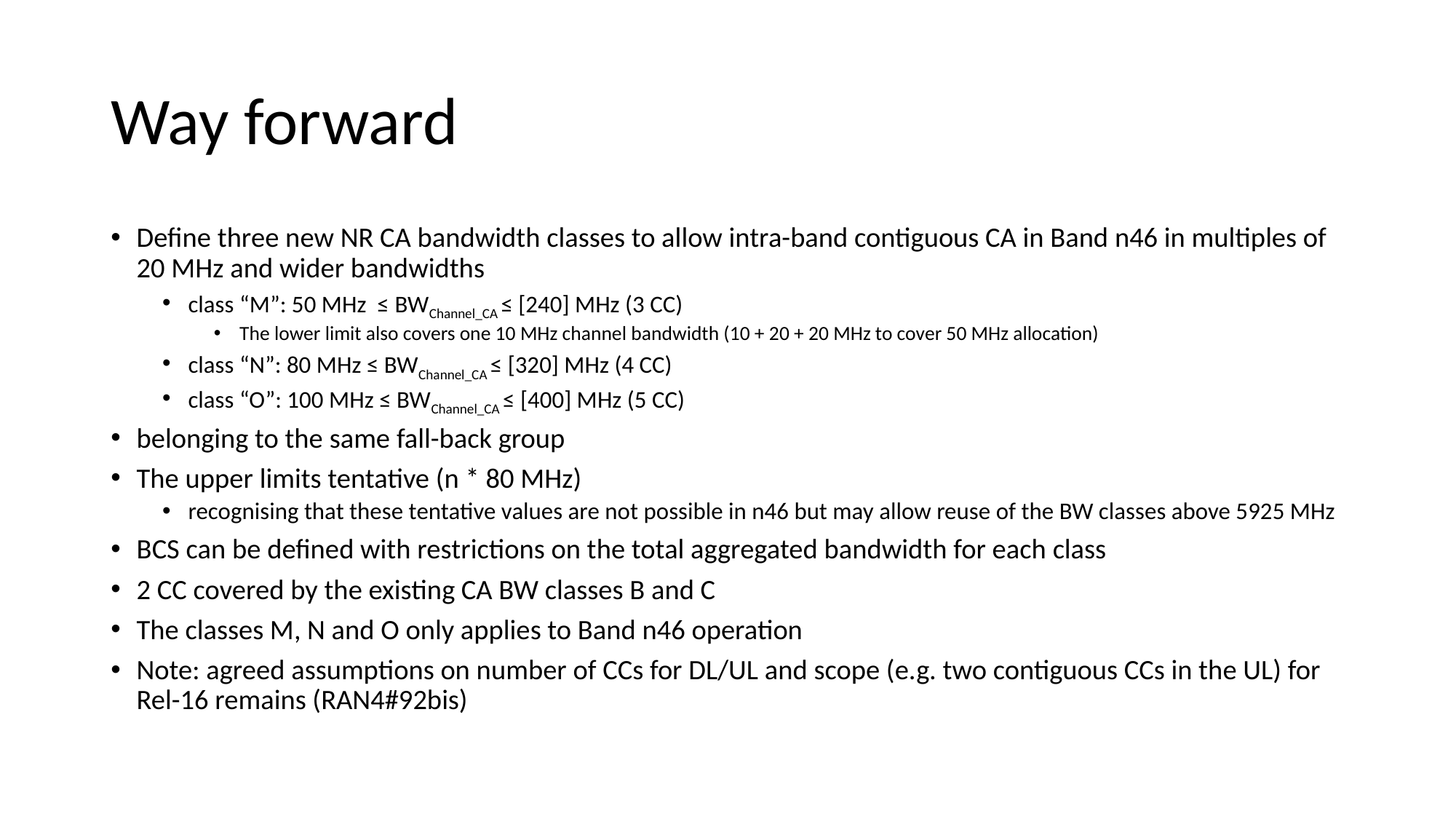

# Way forward
Define three new NR CA bandwidth classes to allow intra-band contiguous CA in Band n46 in multiples of 20 MHz and wider bandwidths
class “M”: 50 MHz  ≤ BWChannel_CA ≤ [240] MHz (3 CC)
The lower limit also covers one 10 MHz channel bandwidth (10 + 20 + 20 MHz to cover 50 MHz allocation)
class “N”: 80 MHz ≤ BWChannel_CA ≤ [320] MHz (4 CC)
class “O”: 100 MHz ≤ BWChannel_CA ≤ [400] MHz (5 CC)
belonging to the same fall-back group
The upper limits tentative (n * 80 MHz)
recognising that these tentative values are not possible in n46 but may allow reuse of the BW classes above 5925 MHz
BCS can be defined with restrictions on the total aggregated bandwidth for each class
2 CC covered by the existing CA BW classes B and C
The classes M, N and O only applies to Band n46 operation
Note: agreed assumptions on number of CCs for DL/UL and scope (e.g. two contiguous CCs in the UL) for Rel-16 remains (RAN4#92bis)